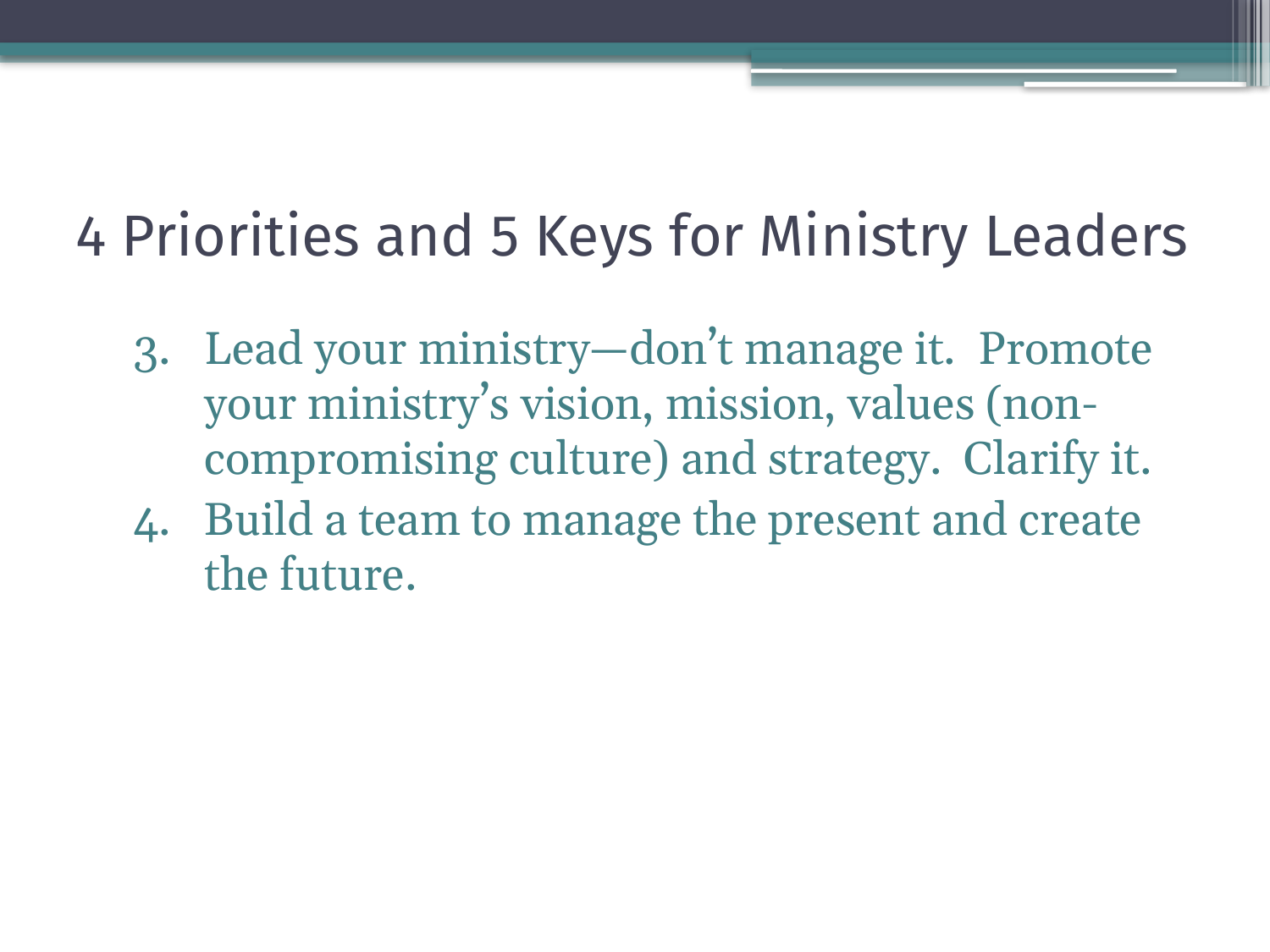

# 4 Priorities and 5 Keys for Ministry Leaders
Lead your ministry—don’t manage it.  Promote your ministry’s vision, mission, values (non-compromising culture) and strategy.  Clarify it.
Build a team to manage the present and create the future.